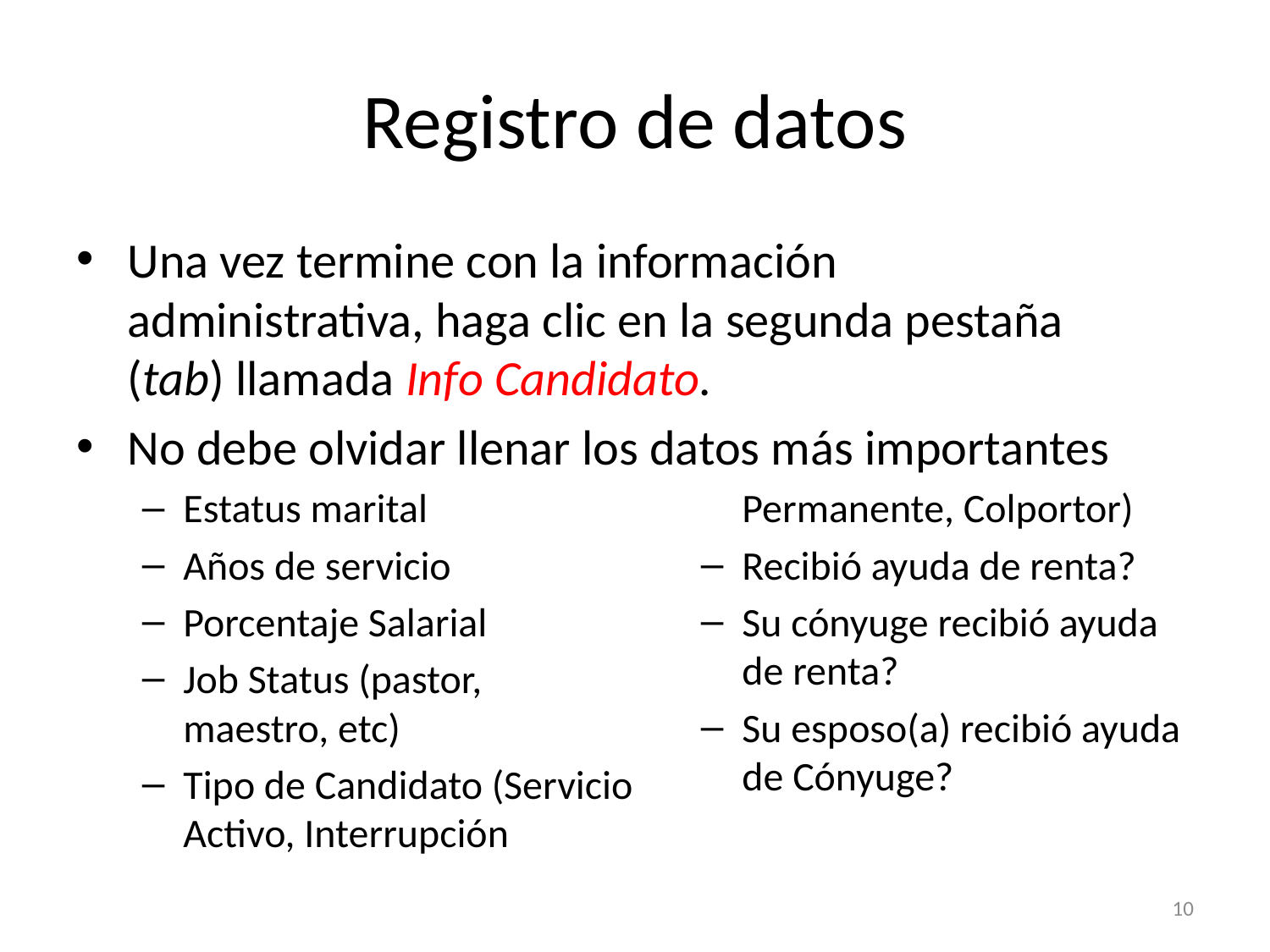

# Registro de datos
Una vez termine con la información administrativa, haga clic en la segunda pestaña (tab) llamada Info Candidato.
No debe olvidar llenar los datos más importantes
Estatus marital
Años de servicio
Porcentaje Salarial
Job Status (pastor, maestro, etc)
Tipo de Candidato (Servicio Activo, Interrupción Permanente, Colportor)
Recibió ayuda de renta?
Su cónyuge recibió ayuda de renta?
Su esposo(a) recibió ayuda de Cónyuge?

10